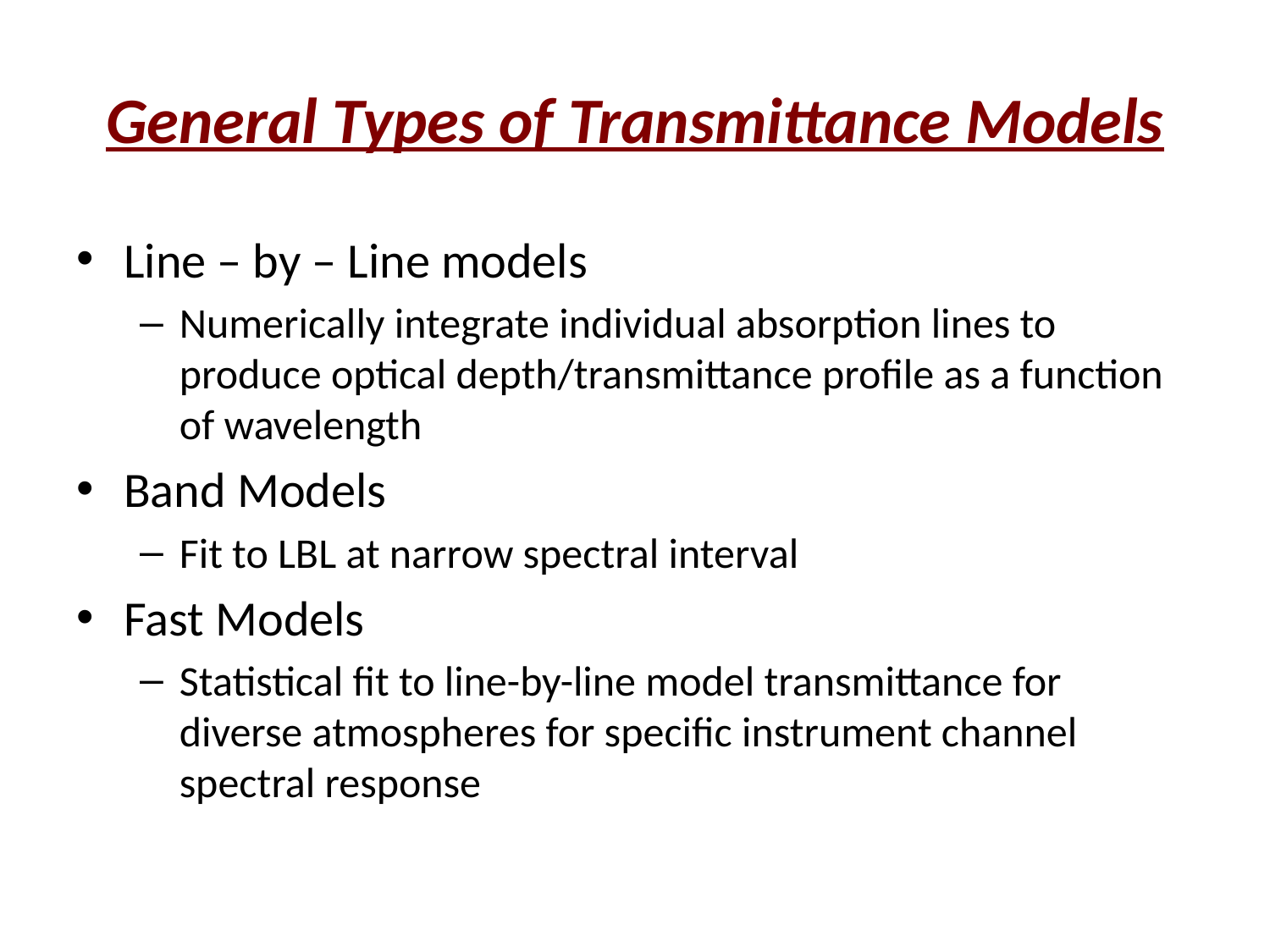

# General Types of Transmittance Models
Line – by – Line models
Numerically integrate individual absorption lines to produce optical depth/transmittance profile as a function of wavelength
Band Models
Fit to LBL at narrow spectral interval
Fast Models
Statistical fit to line-by-line model transmittance for diverse atmospheres for specific instrument channel spectral response